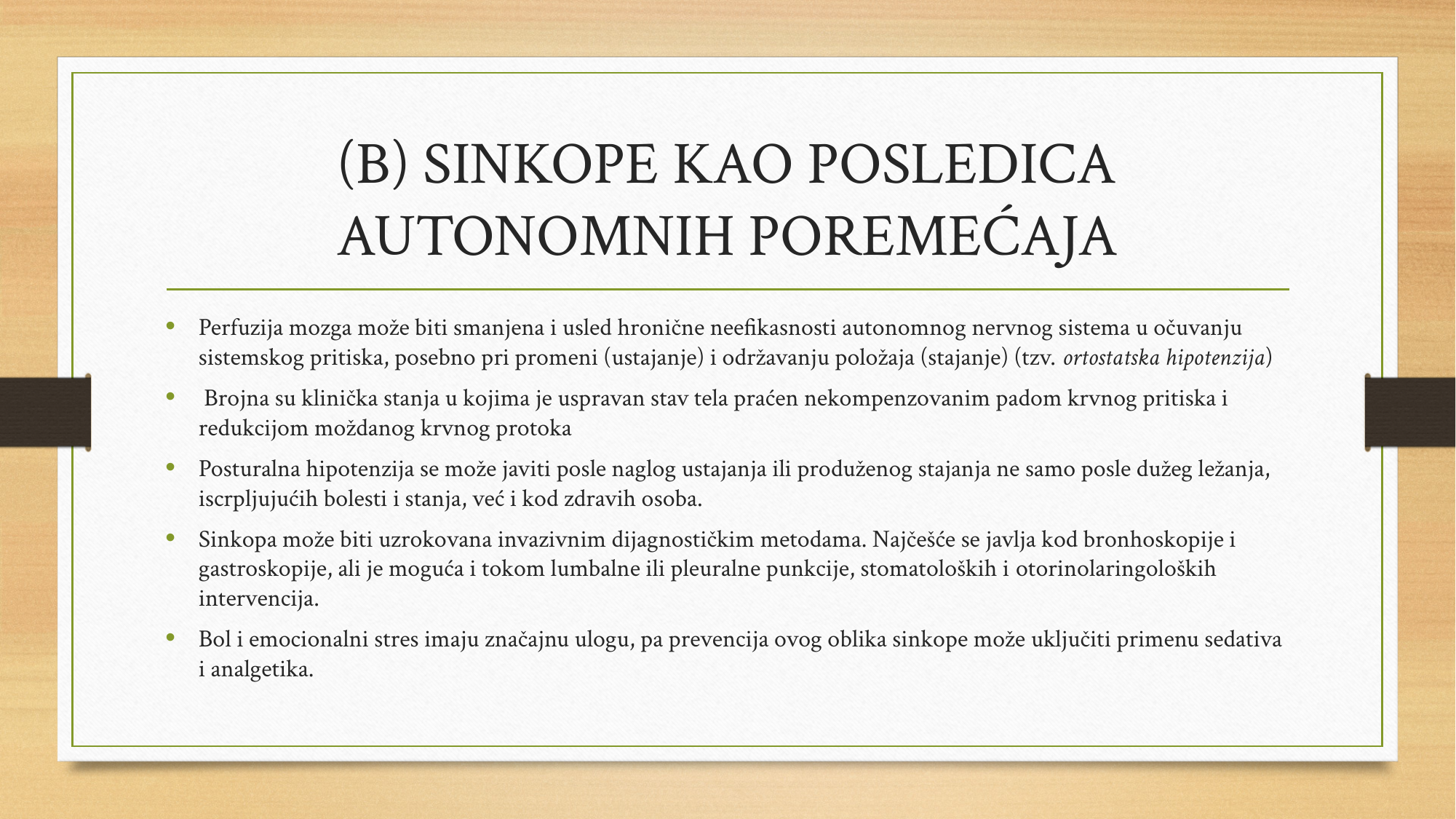

# (B) SINKOPE KAO POSLEDICA AUTONOMNIH POREMEĆAJA
Perfuzija mozga može biti smanjena i usled hronične neefikasnosti autonomnog nervnog sistema u očuvanju sistemskog pritiska, posebno pri promeni (ustajanje) i održavanju položaja (stajanje) (tzv. ortostatska hipotenzija)
 Brojna su klinička stanja u kojima je uspravan stav tela praćen nekompenzovanim padom krvnog pritiska i redukcijom moždanog krvnog protoka
Posturalna hipotenzija se može javiti posle naglog ustajanja ili produženog stajanja ne samo posle dužeg ležanja, iscrpljujućih bolesti i stanja, već i kod zdravih osoba.
Sinkopa može biti uzrokovana invazivnim dijagnostičkim metodama. Najčešće se javlja kod bronhoskopije i gastroskopije, ali je moguća i tokom lumbalne ili pleuralne punkcije, stomatoloških i otorinolaringoloških intervencija.
Bol i emocionalni stres imaju značajnu ulogu, pa prevencija ovog oblika sinkope može uključiti primenu sedativa i analgetika.